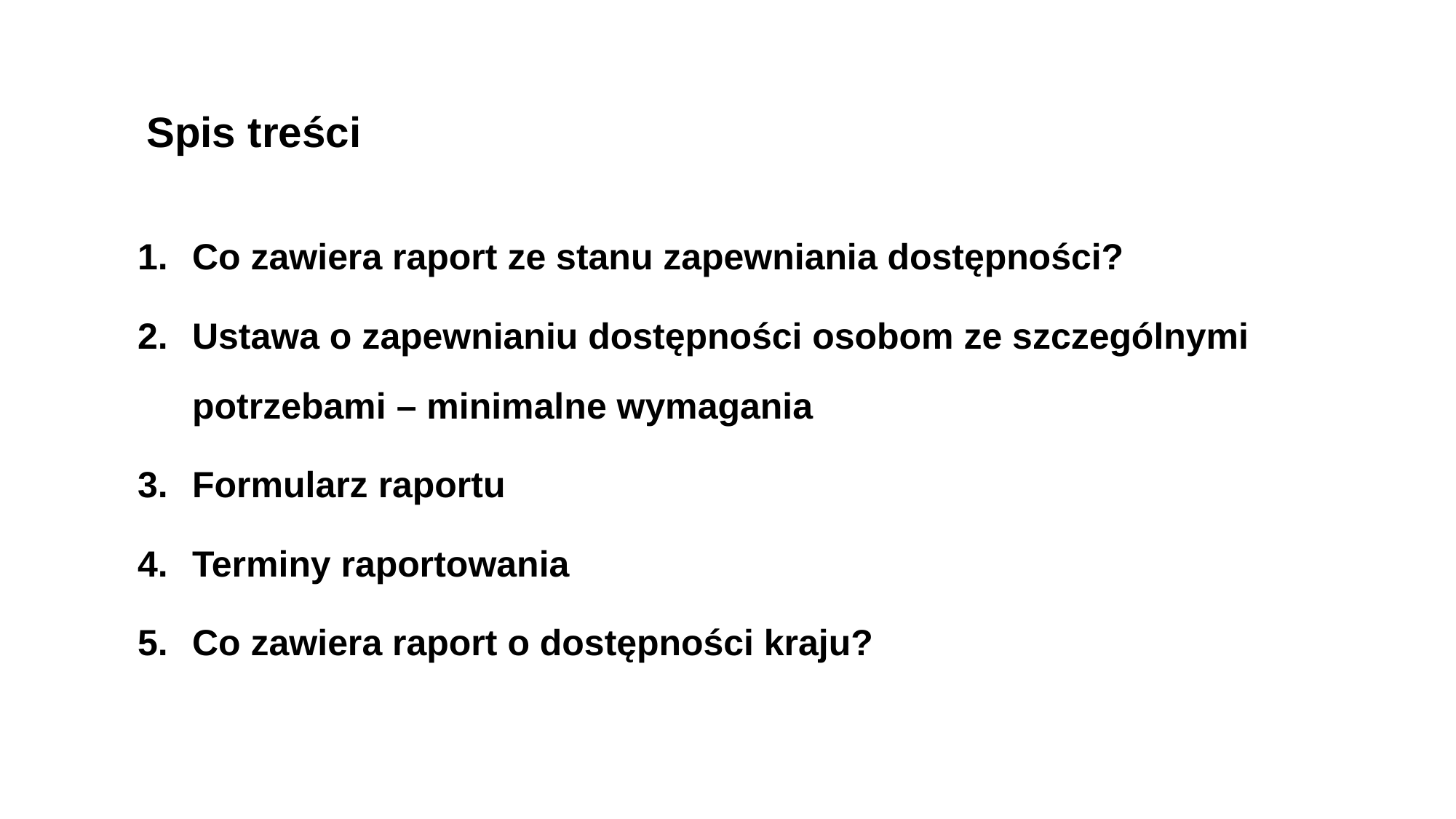

# Spis treści
Co zawiera raport ze stanu zapewniania dostępności?
Ustawa o zapewnianiu dostępności osobom ze szczególnymi potrzebami – minimalne wymagania
Formularz raportu
Terminy raportowania
Co zawiera raport o dostępności kraju?